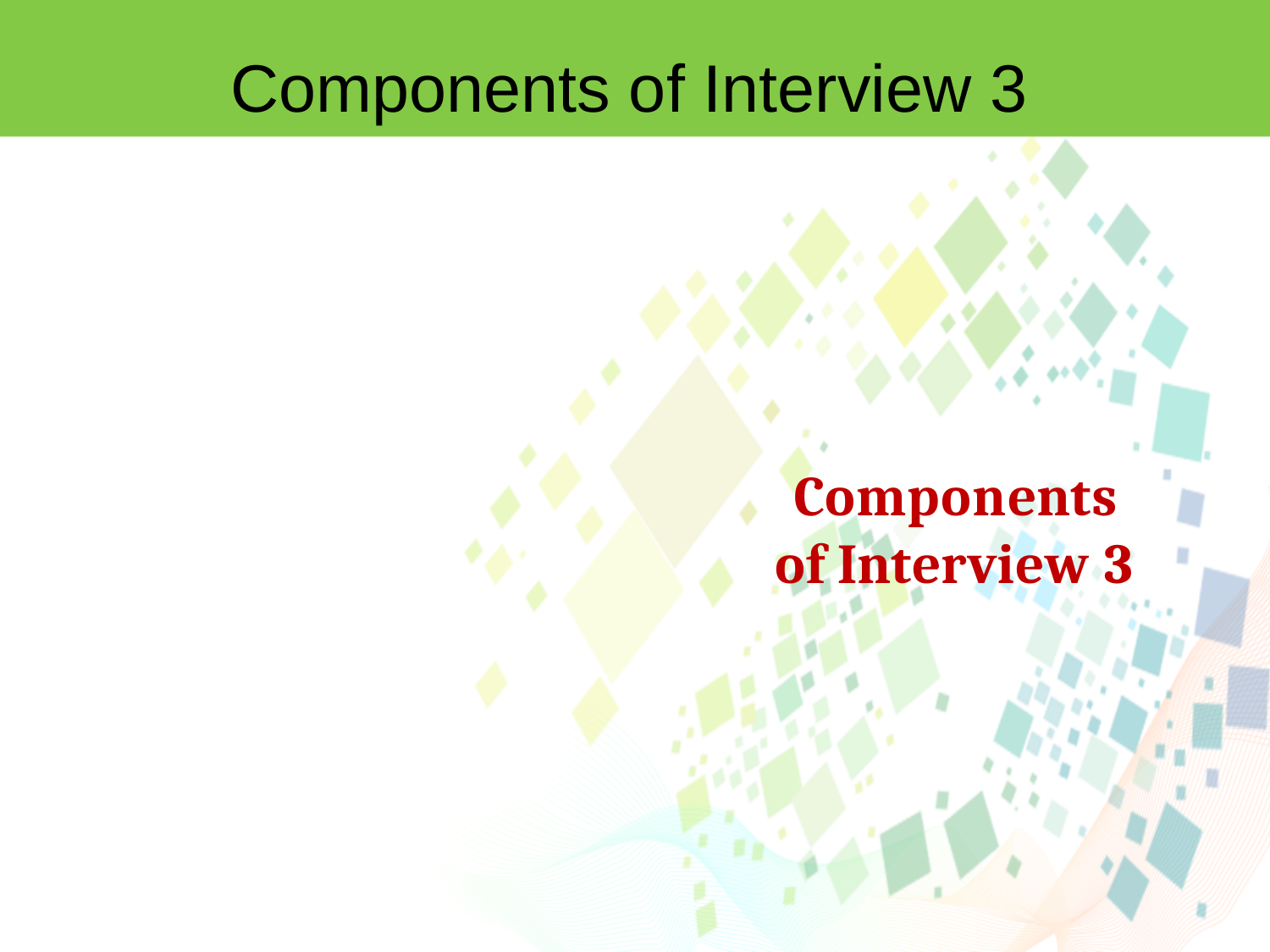

Components of Interview 3
Components of Interview 3